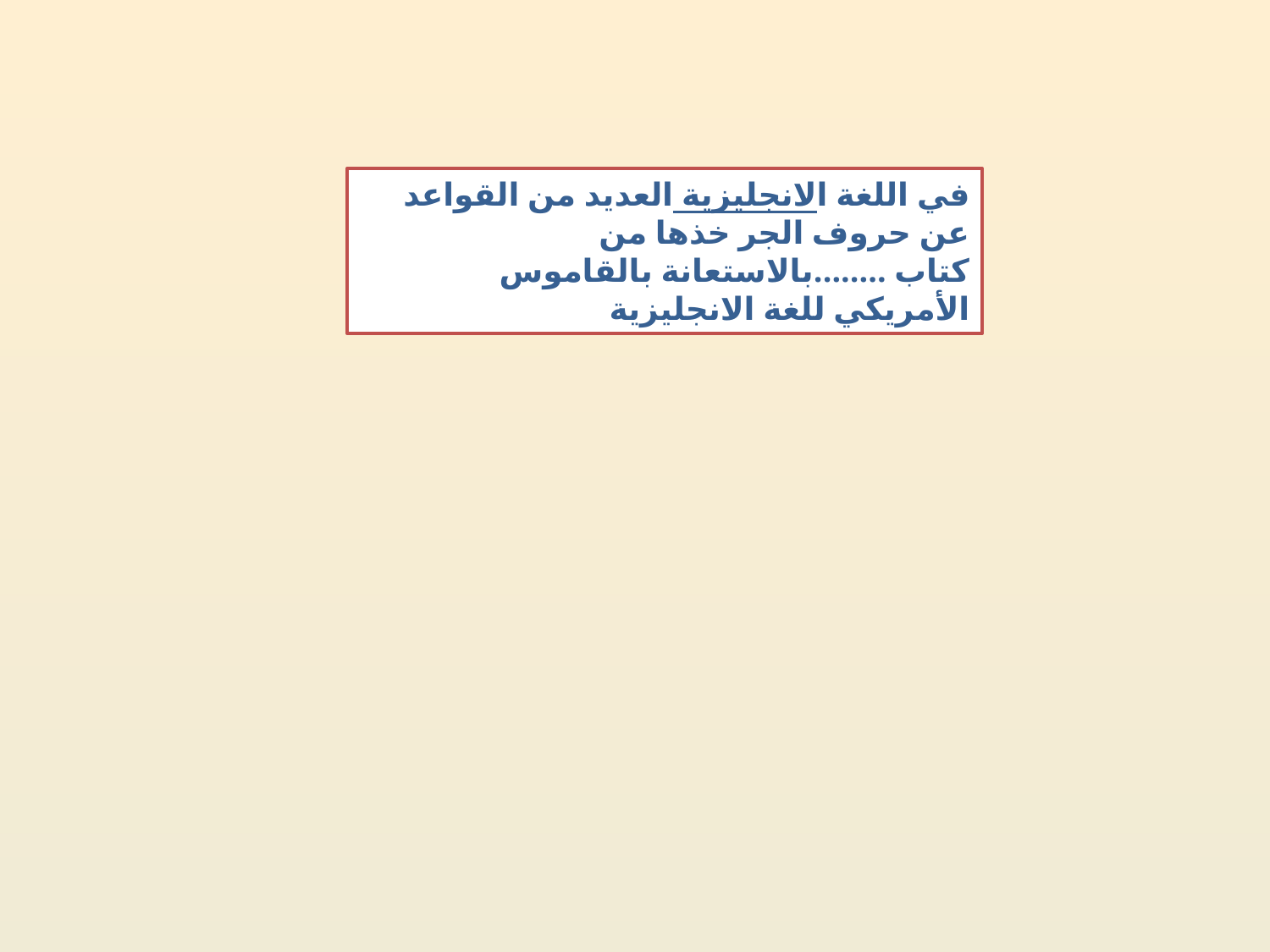

في اللغة الانجليزية العديد من القواعد  عن حروف الجر خذها من كتاب ........بالاستعانة بالقاموس الأمريكي للغة الانجليزية